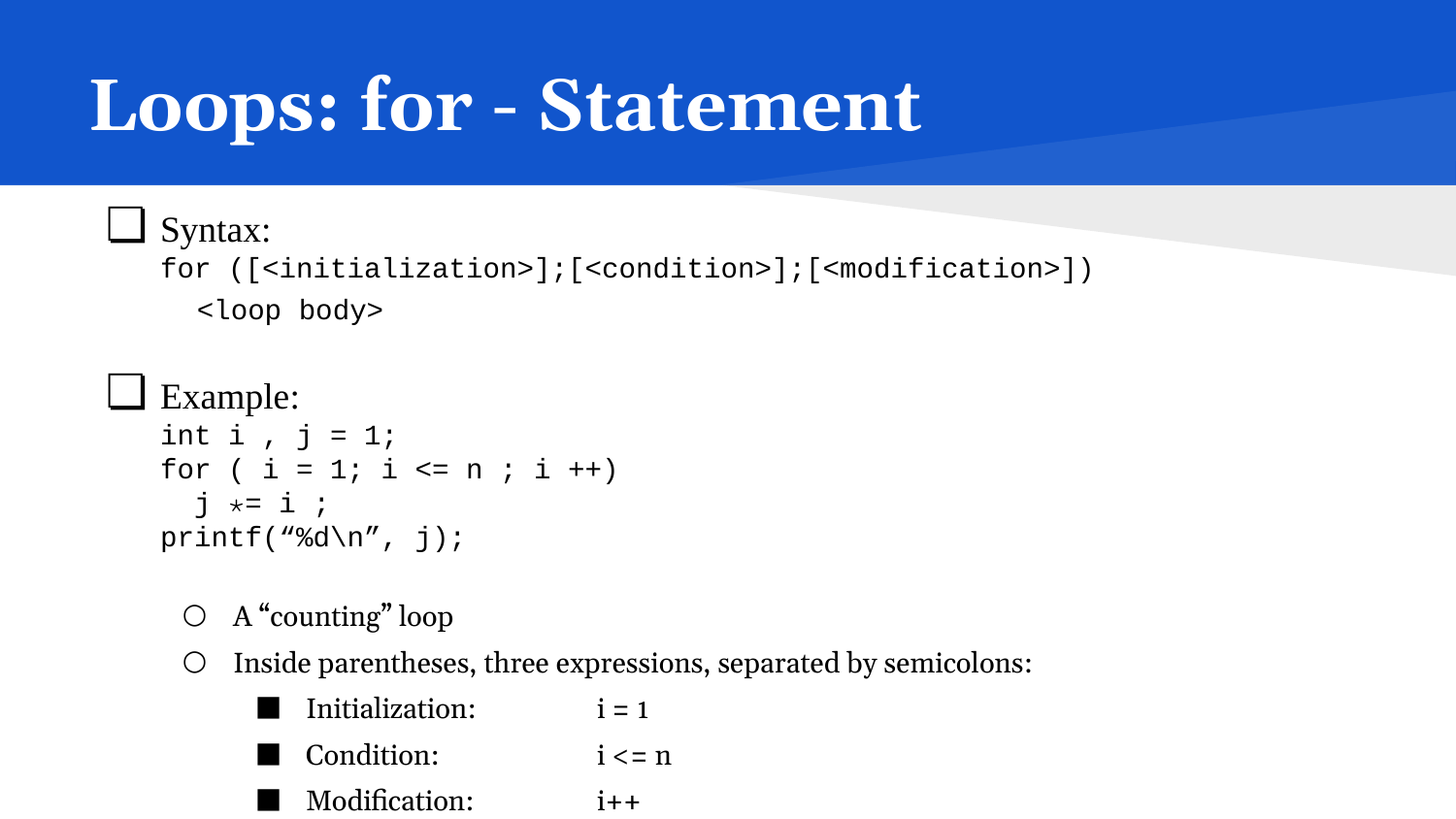

# Loops: for - Statement
Syntax:
for ([<initialization>];[<condition>];[<modification>])
    <loop body>
Example:
int i , j = 1;
for ( i = 1; i <= n ; i ++)
  j ∗= i ;
printf(“%d\n”, j);
A “counting” loop
Inside parentheses, three expressions, separated by semicolons:
Initialization:	i = 1
Condition:		i <= n
Modification:	i++